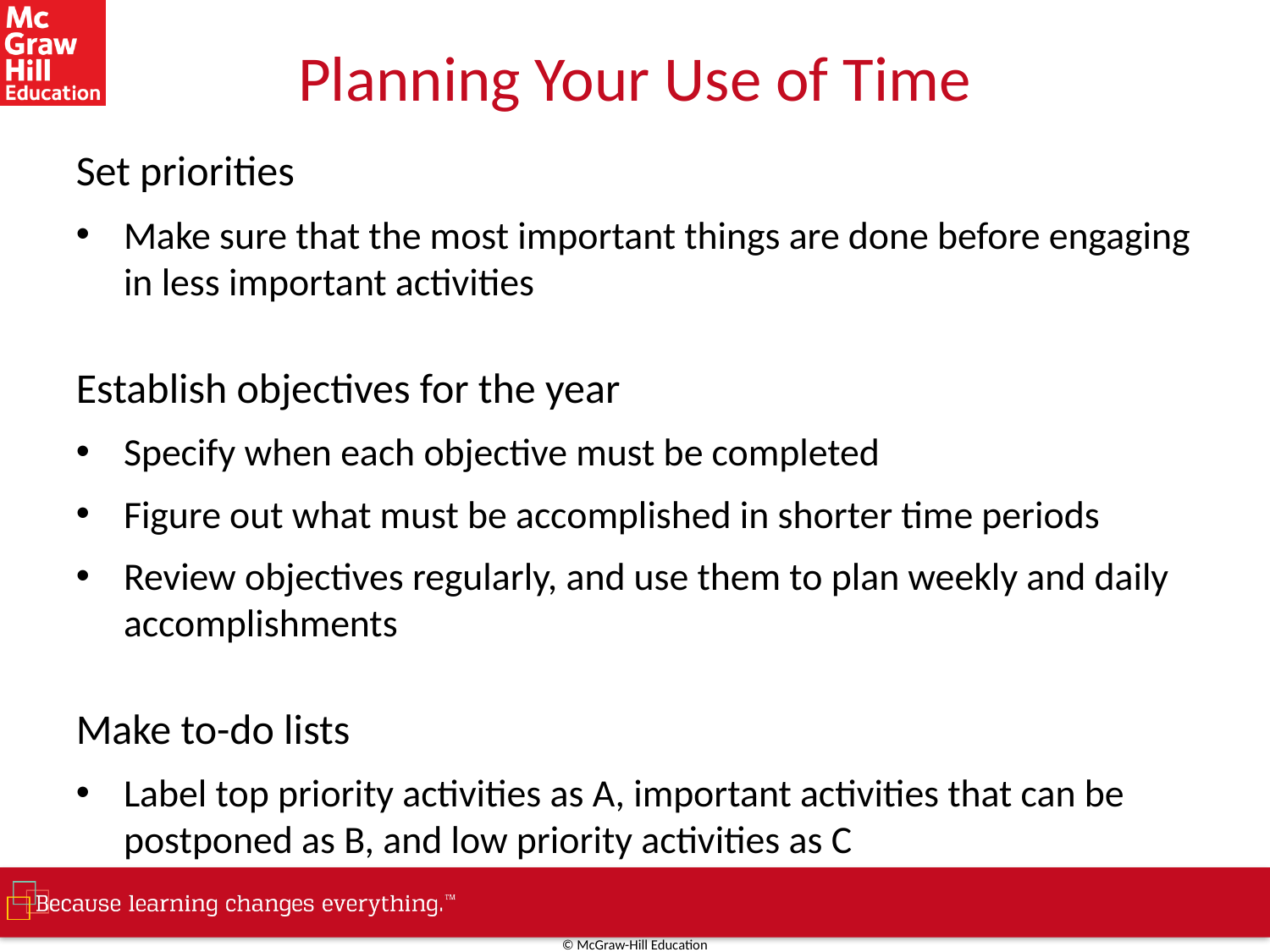

# Planning Your Use of Time
Set priorities
Make sure that the most important things are done before engaging in less important activities

Establish objectives for the year
Specify when each objective must be completed
Figure out what must be accomplished in shorter time periods
Review objectives regularly, and use them to plan weekly and daily accomplishments

Make to-do lists
Label top priority activities as A, important activities that can be postponed as B, and low priority activities as C